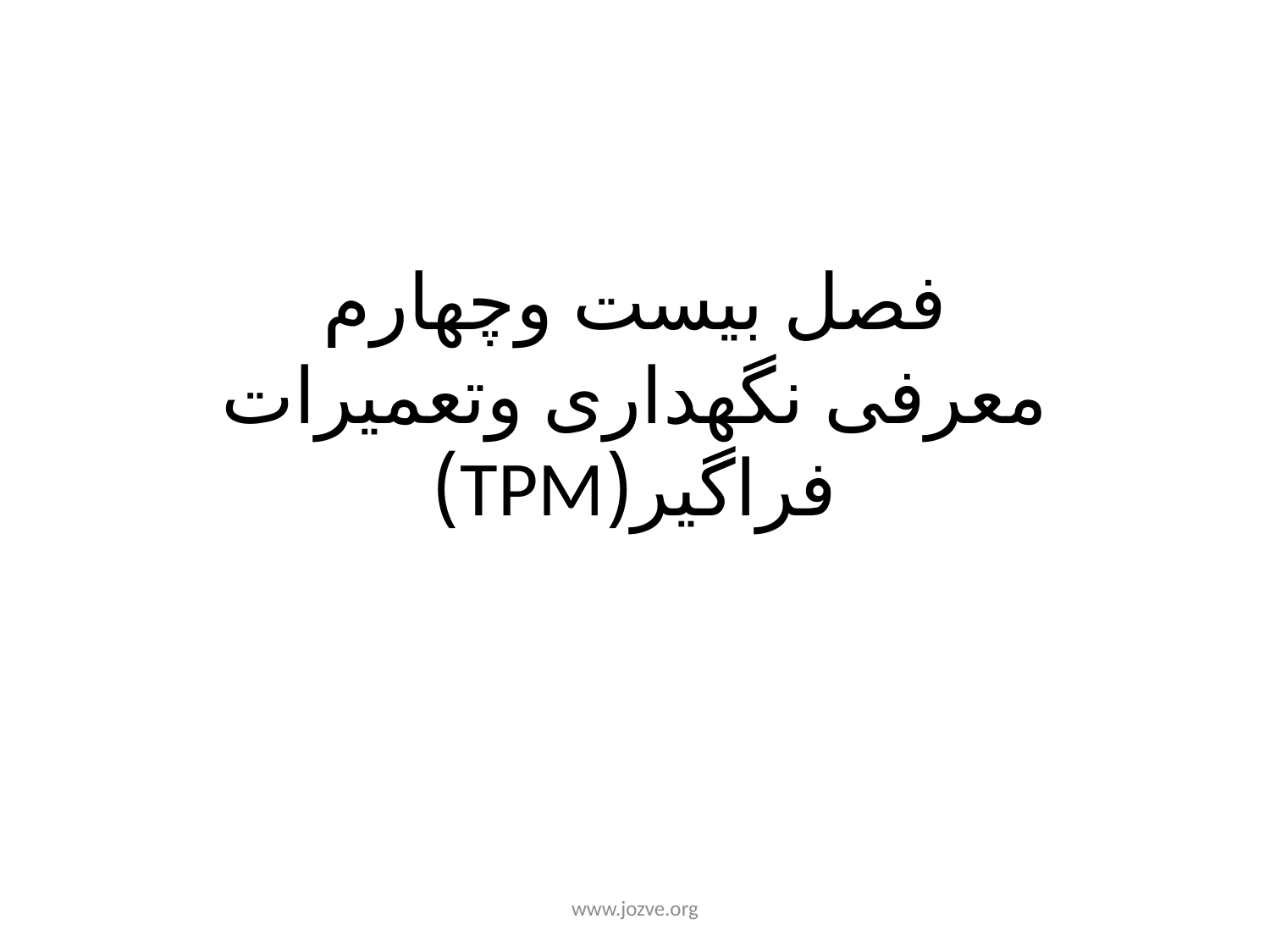

# فصل بیست وچهارم معرفی نگهداری وتعمیرات فراگیر(TPM)
www.jozve.org